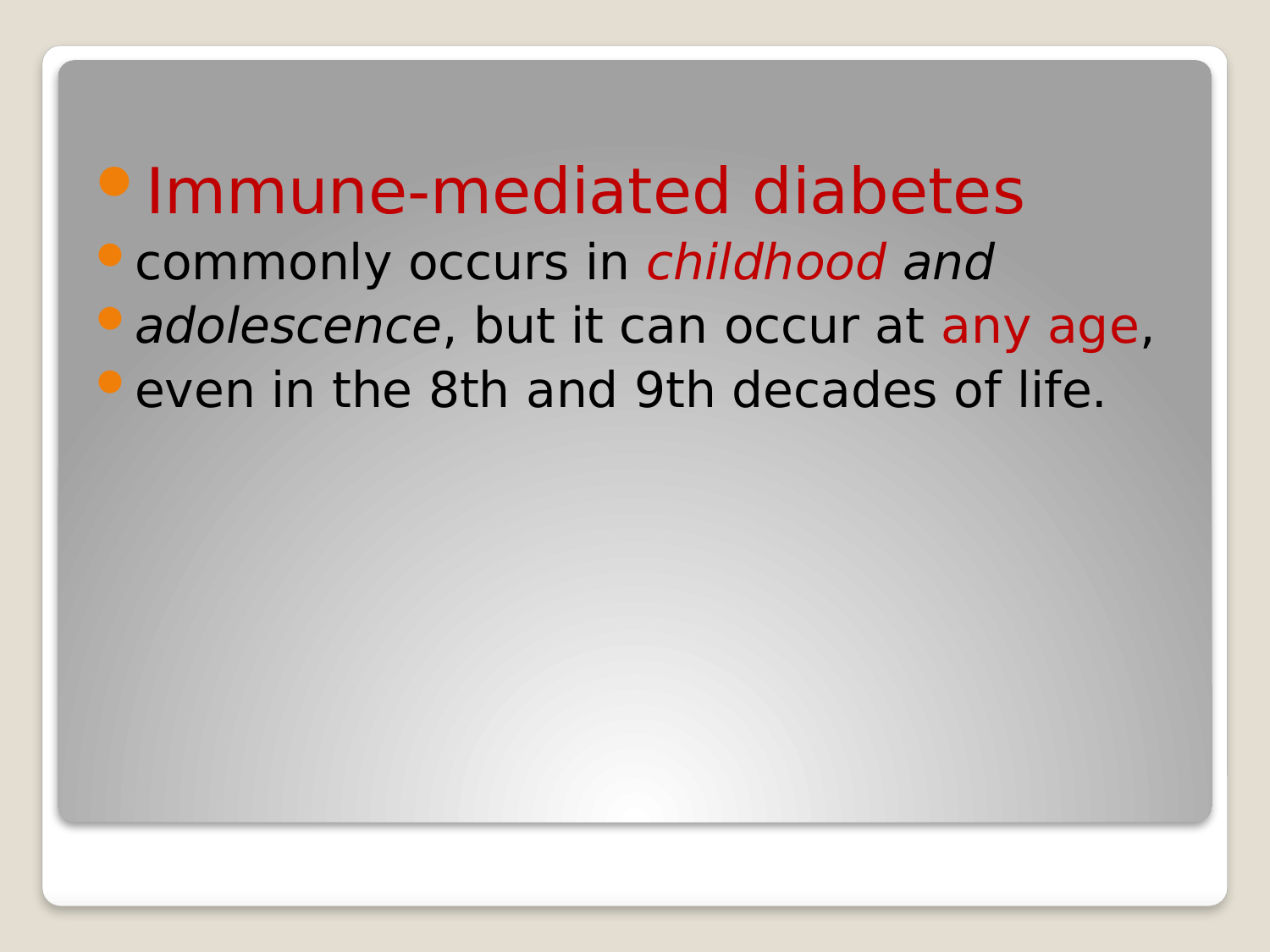

Immune-mediated diabetes
commonly occurs in childhood and
adolescence, but it can occur at any age,
even in the 8th and 9th decades of life.
#